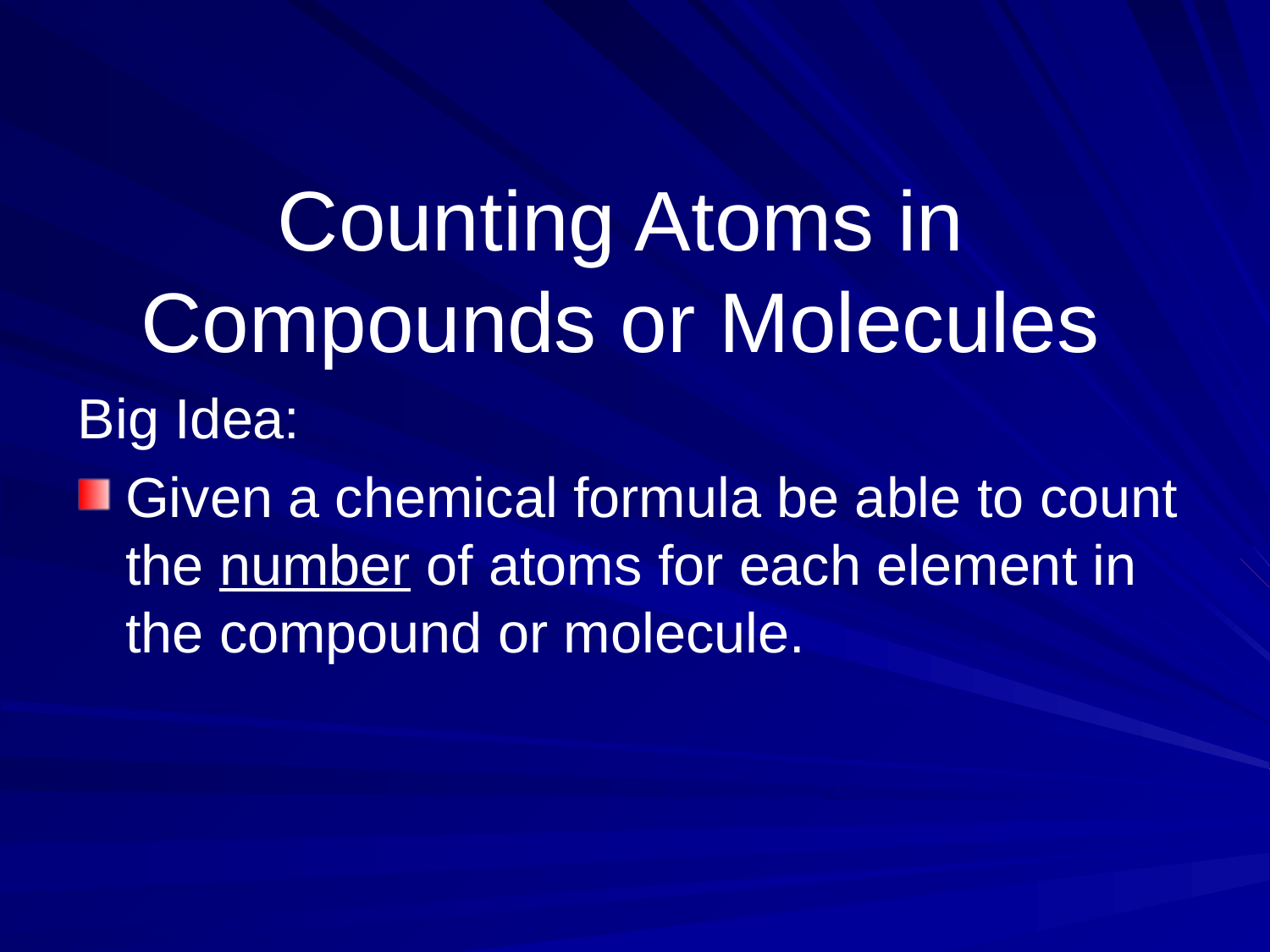

Counting Atoms in Compounds or Molecules
Big Idea:
Given a chemical formula be able to count the number of atoms for each element in the compound or molecule.